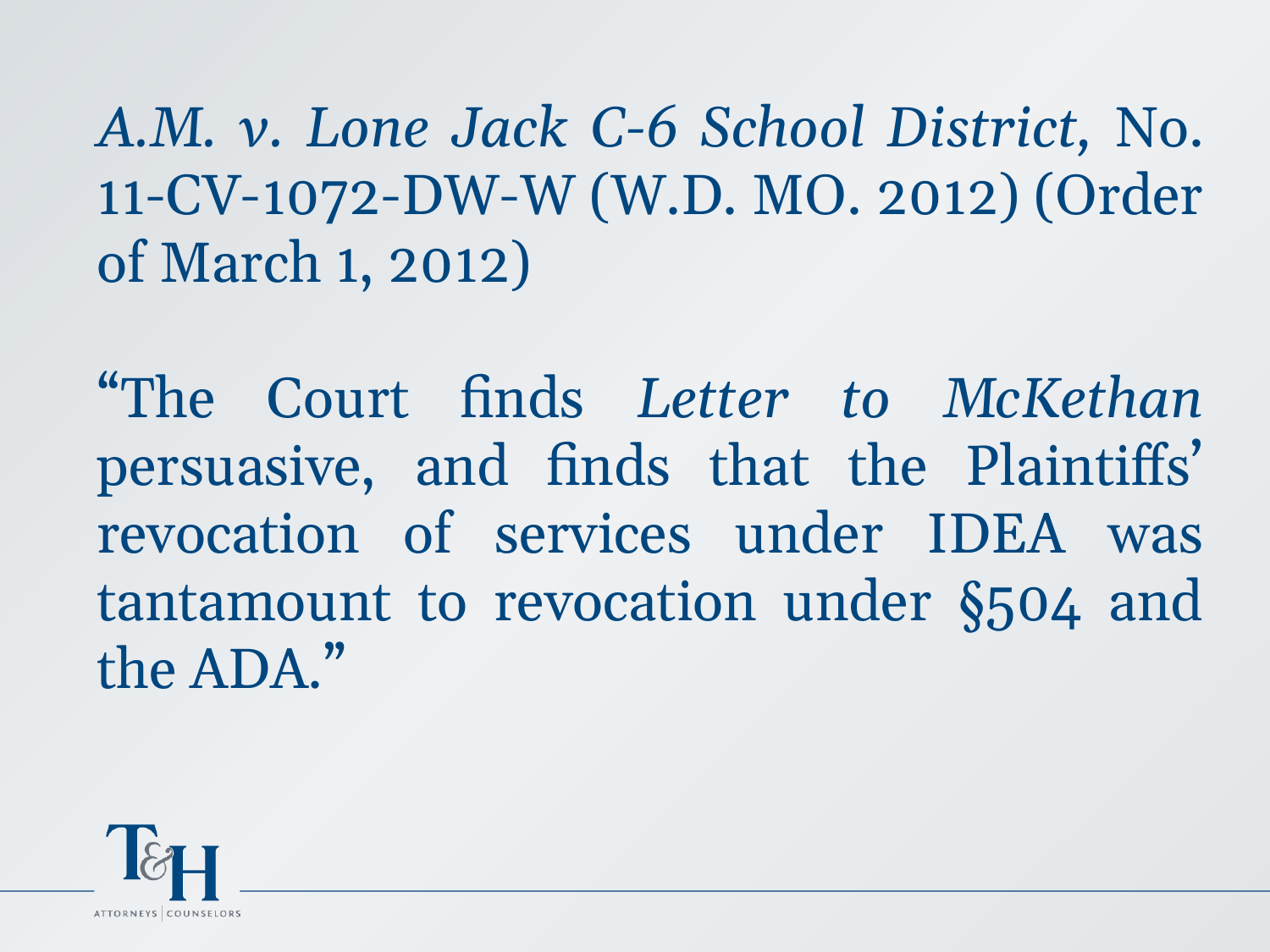

A.M. v. Lone Jack C-6 School District, No. 11-CV-1072-DW-W (W.D. MO. 2012) (Order of March 1, 2012)

“The Court finds Letter to McKethan persuasive, and finds that the Plaintiffs’ revocation of services under IDEA was tantamount to revocation under §504 and the ADA.”